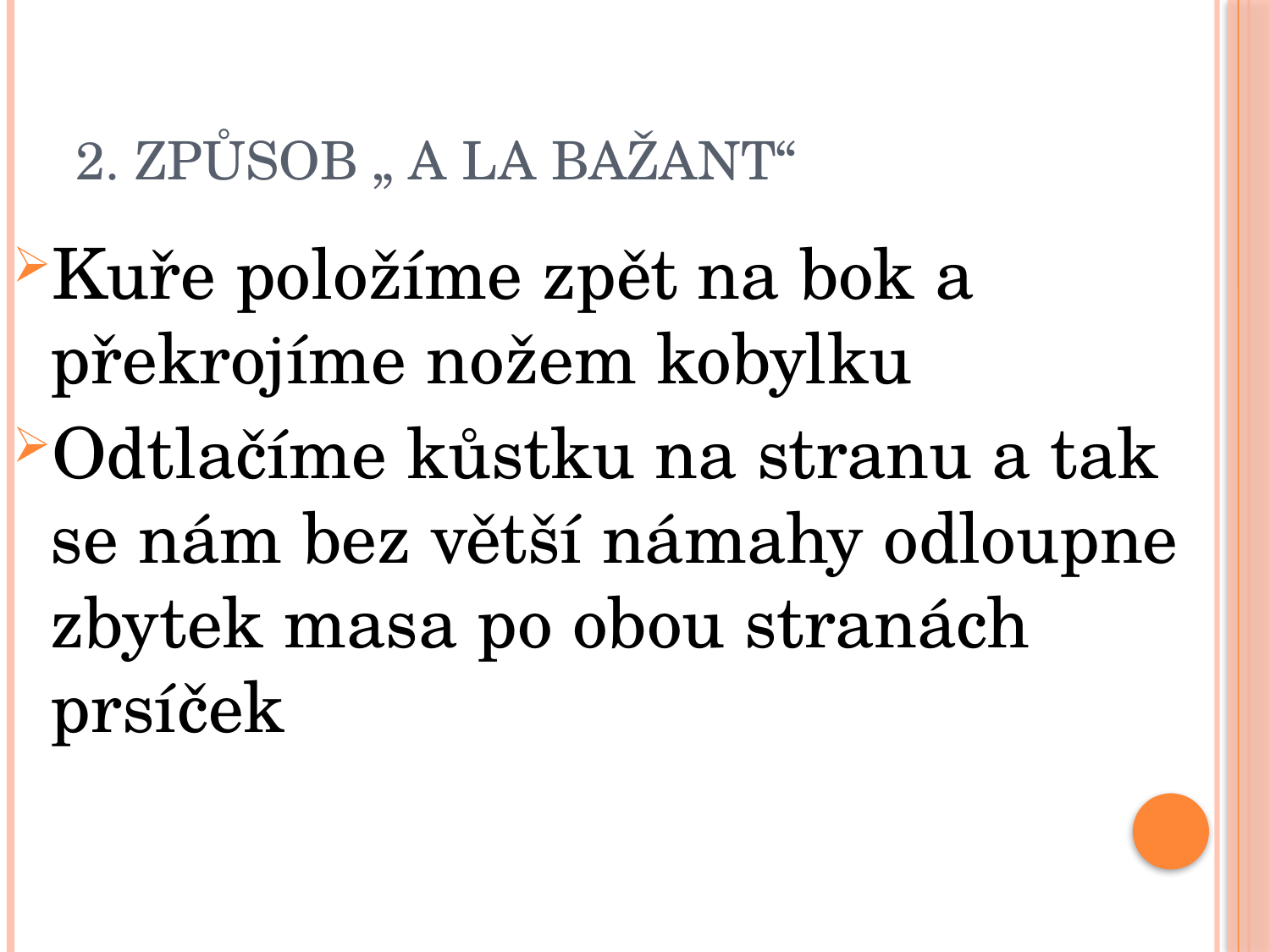

# 2. Způsob „ a la bažant“
Kuře položíme zpět na bok a překrojíme nožem kobylku
Odtlačíme kůstku na stranu a tak se nám bez větší námahy odloupne zbytek masa po obou stranách prsíček